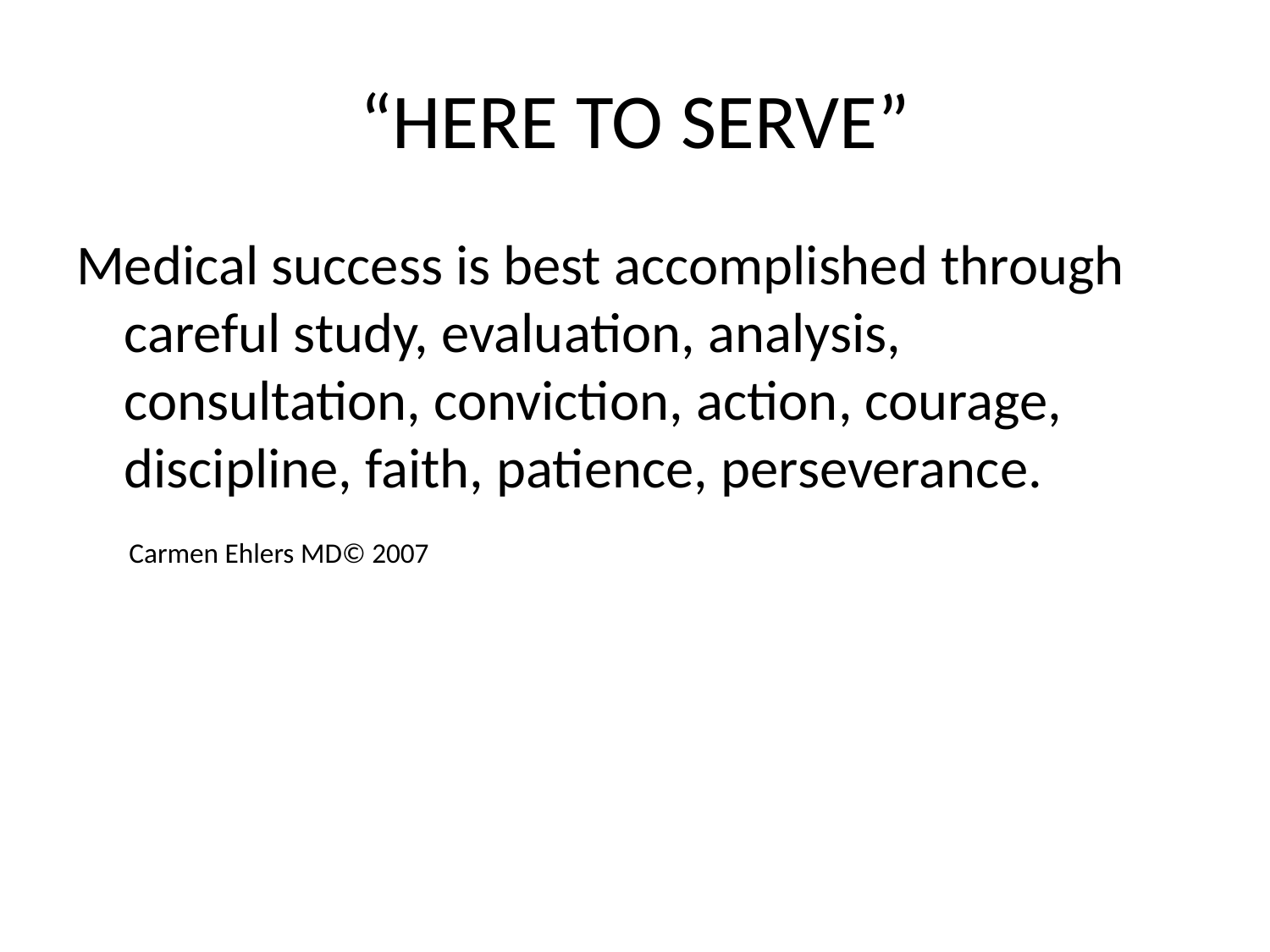

# “HERE TO SERVE”
Medical success is best accomplished through careful study, evaluation, analysis, consultation, conviction, action, courage, discipline, faith, patience, perseverance.

Carmen Ehlers MD© 2007